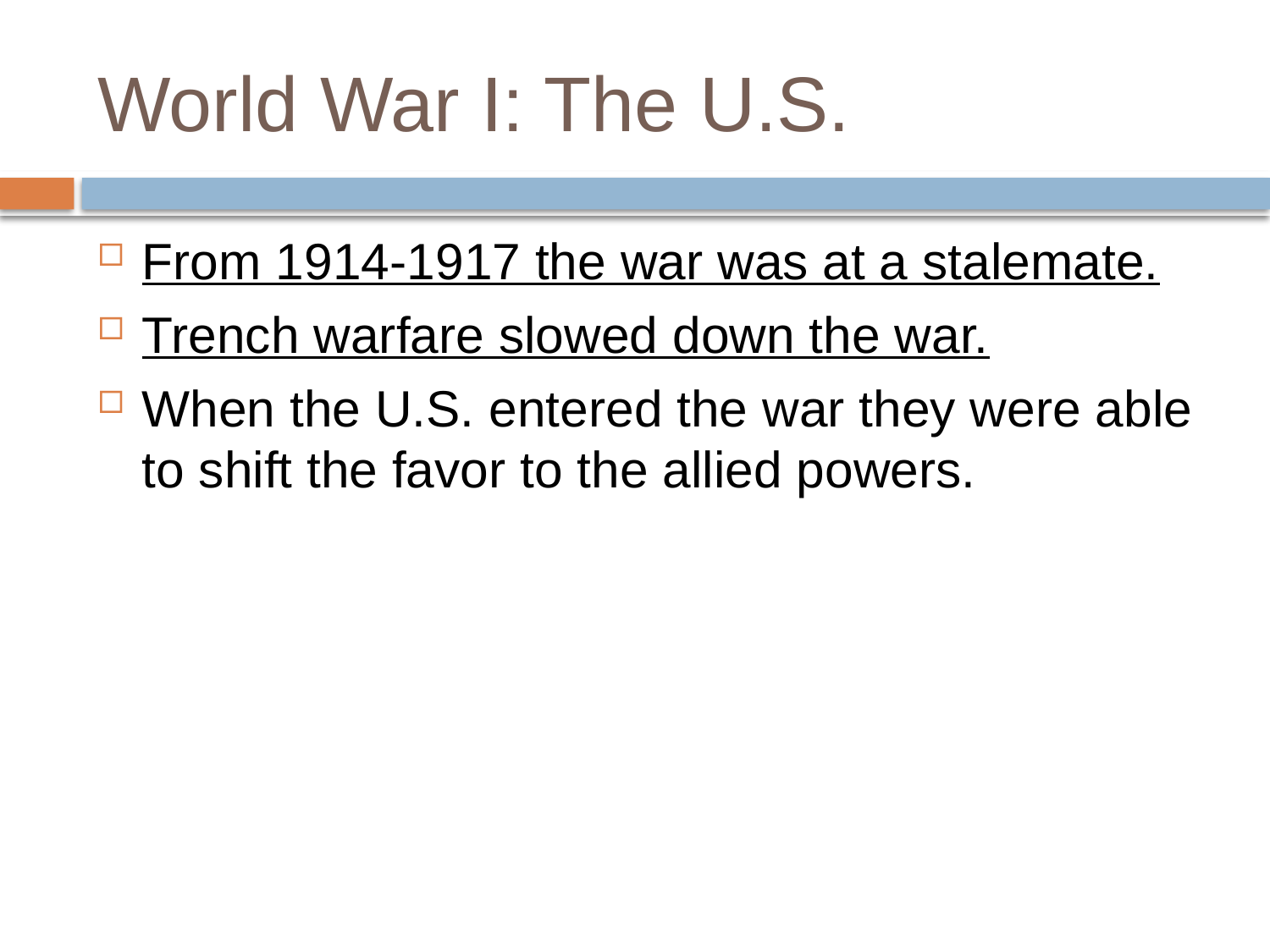

# World War I: The U.S.
From 1914-1917 the war was at a stalemate.
Trench warfare slowed down the war.
When the U.S. entered the war they were able to shift the favor to the allied powers.